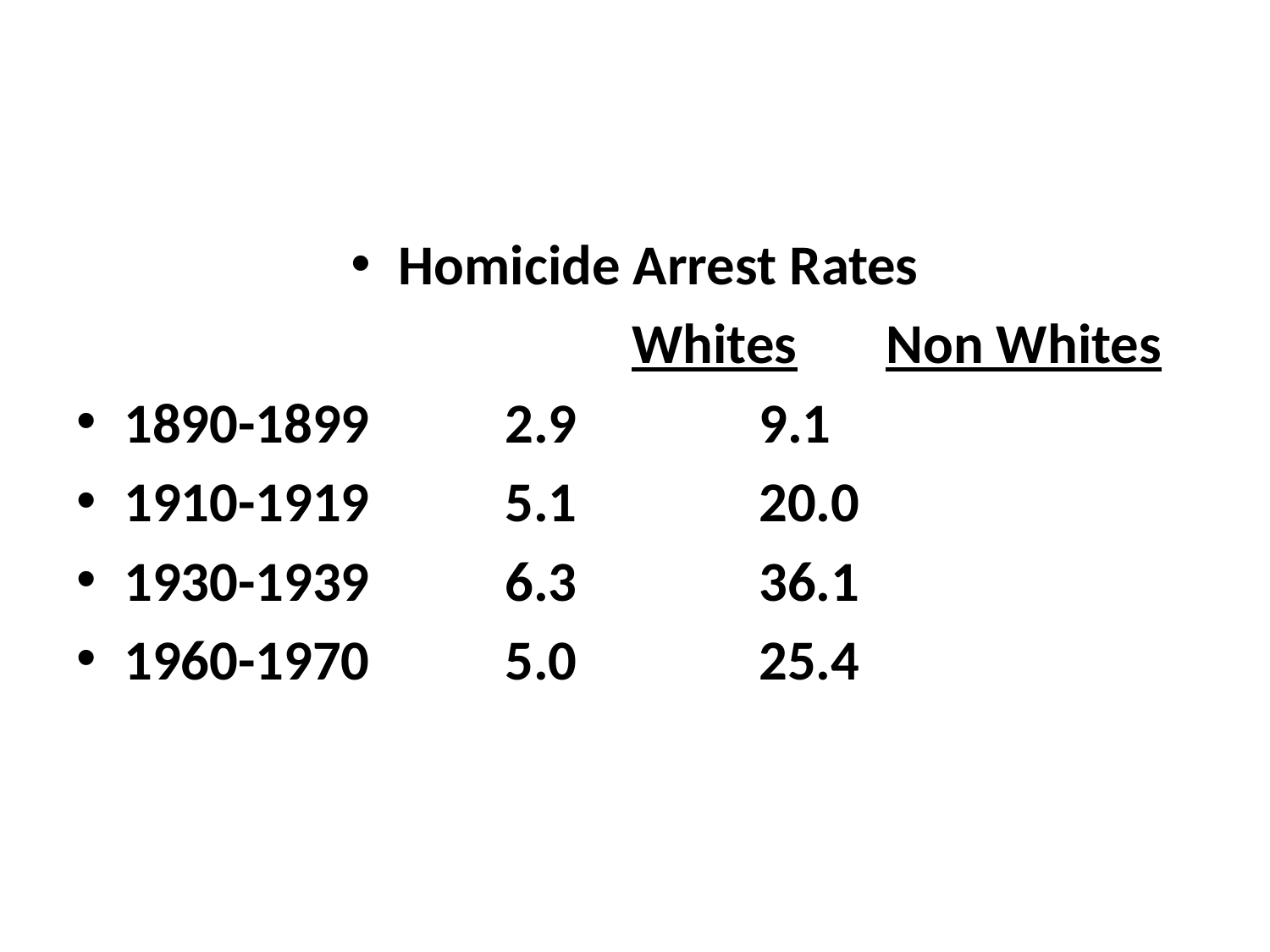

#
Homicide Arrest Rates
					Whites	Non Whites
1890-1899		2.9		9.1
1910-1919		5.1		20.0
1930-1939		6.3		36.1
1960-1970		5.0		25.4